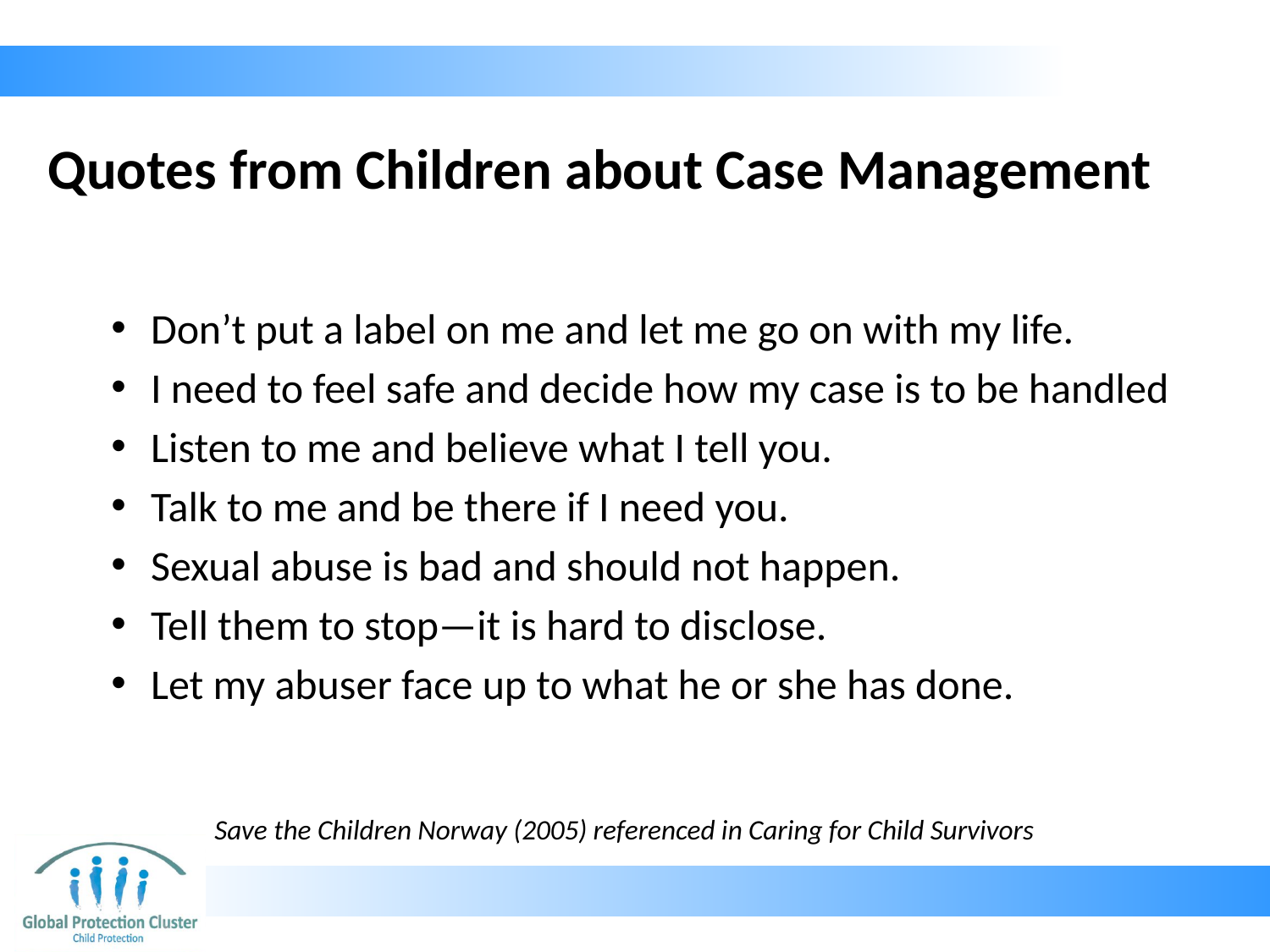

# Quotes from Children about Case Management

Don’t put a label on me and let me go on with my life.
I need to feel safe and decide how my case is to be handled
Listen to me and believe what I tell you.
Talk to me and be there if I need you.
Sexual abuse is bad and should not happen.
Tell them to stop—it is hard to disclose.
Let my abuser face up to what he or she has done.

Save the Children Norway (2005) referenced in Caring for Child Survivors